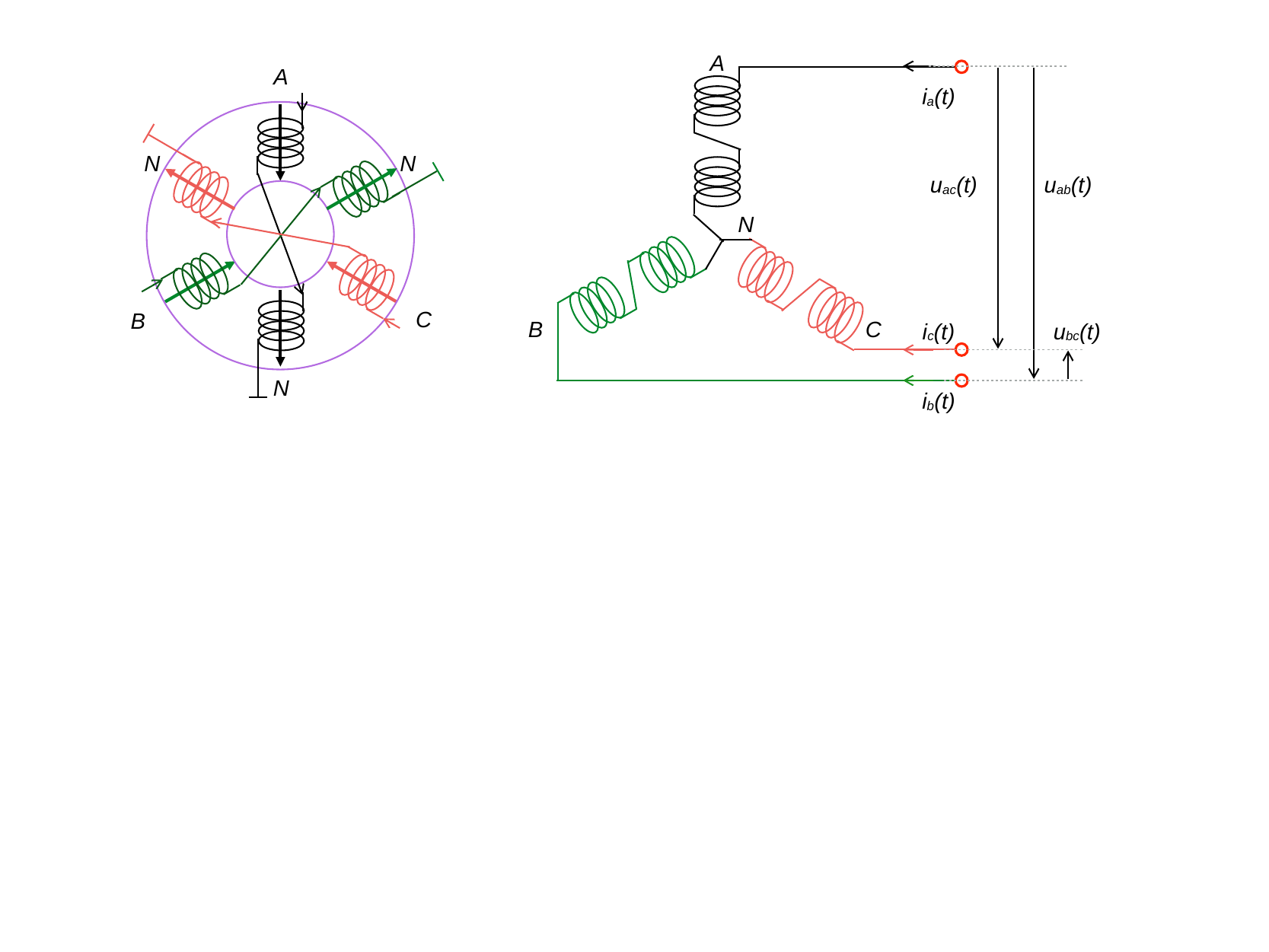

A

N

B
C

ia(t)
uac(t)
uab(t)
ic(t)
ubc(t)

ib(t)
A

N
N

C
B

N